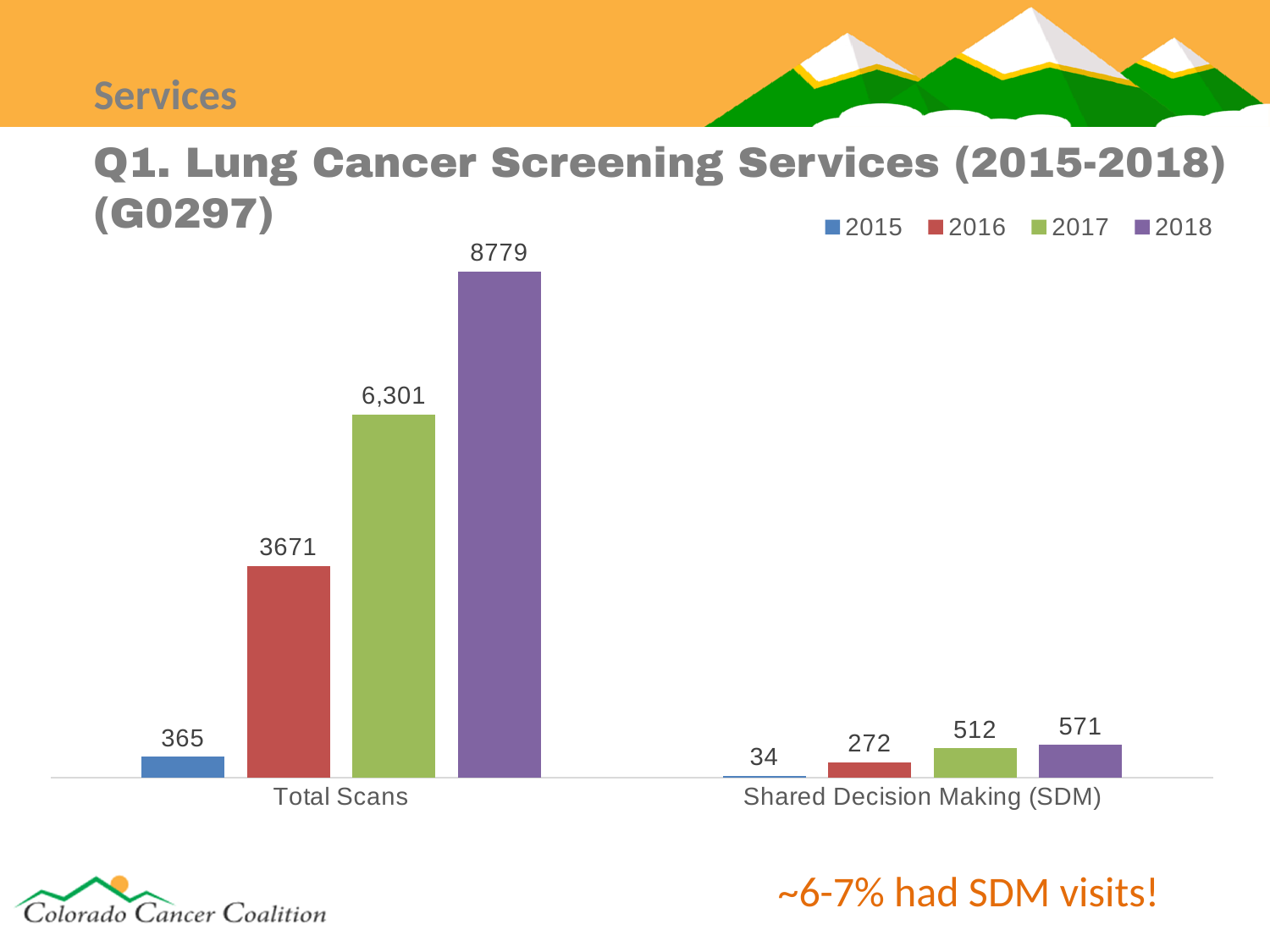

Services
# Q1. Lung Cancer Screening Services (2015-2018) (G0297)

### Chart

| Category | 2015 | 2016 | 2017 | 2018 |
|---|---|---|---|---|
| Total Scans | 365.0 | 3671.0 | 6301.0 | 8779.0 |
| Shared Decision Making (SDM) | 34.0 | 272.0 | 512.0 | 571.0 |
~6-7% had SDM visits!